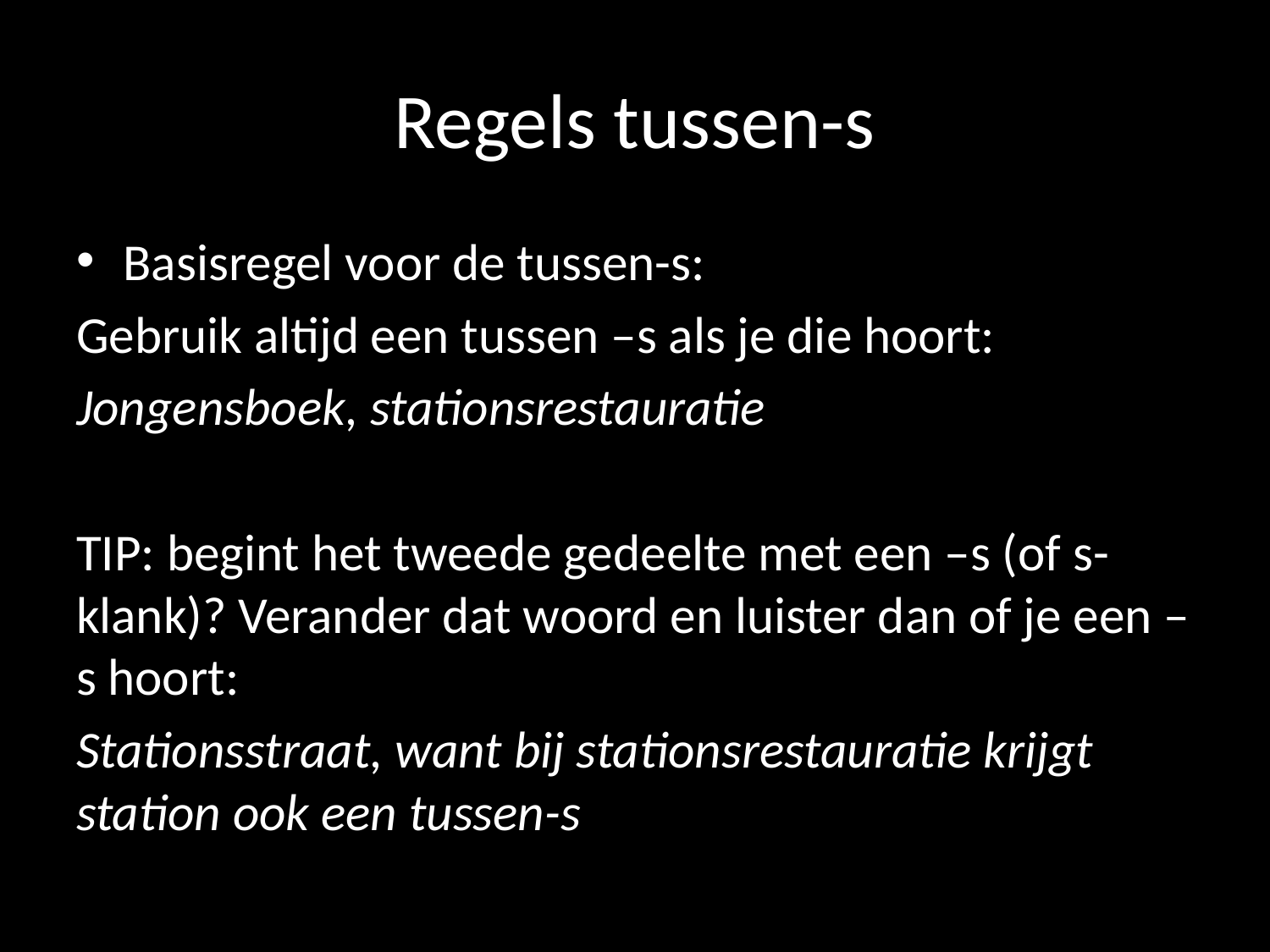

# Regels tussen-s
Basisregel voor de tussen-s:
Gebruik altijd een tussen –s als je die hoort:
Jongensboek, stationsrestauratie

TIP: begint het tweede gedeelte met een –s (of s-klank)? Verander dat woord en luister dan of je een –s hoort:
Stationsstraat, want bij stationsrestauratie krijgt station ook een tussen-s